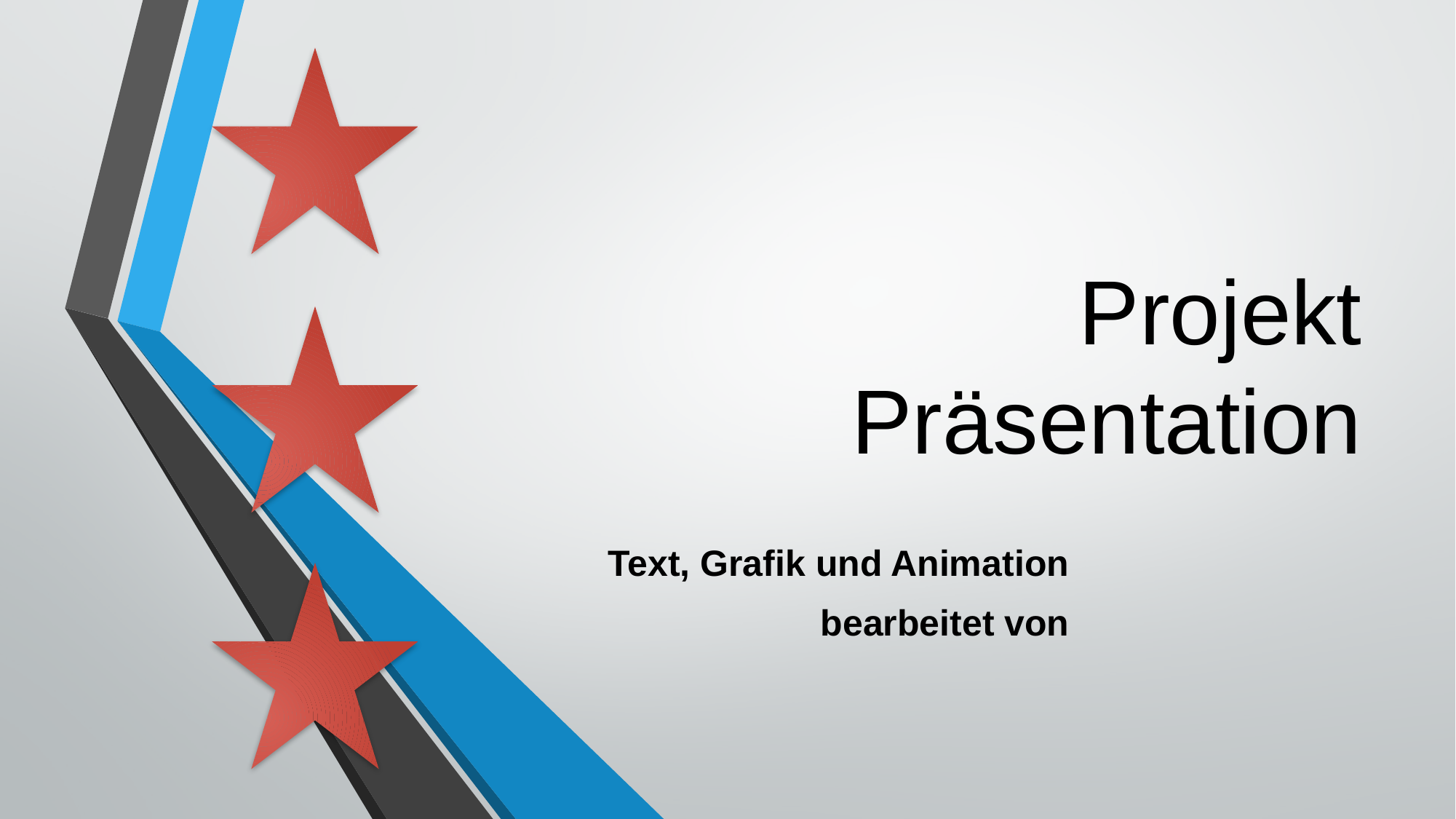

# Projekt Präsentation

Text, Grafik und Animation
bearbeitet von